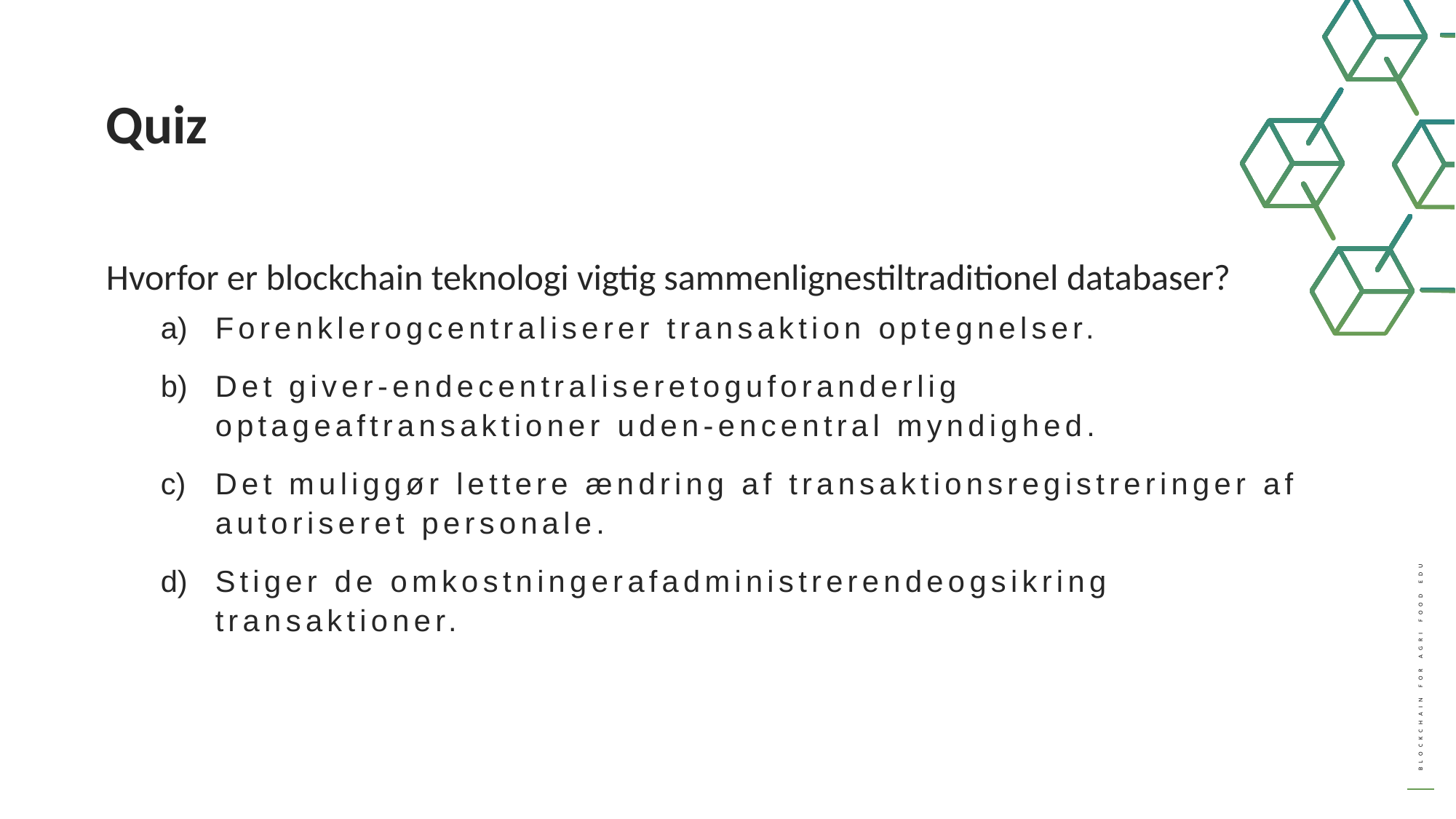

Quiz
Hvorfor er blockchain teknologi vigtig sammenlignestiltraditionel databaser?
Forenklerogcentraliserer transaktion optegnelser.
Det giver-endecentraliseretoguforanderlig optageaftransaktioner uden-encentral myndighed.
Det muliggør lettere ændring af transaktionsregistreringer af autoriseret personale.
Stiger de omkostningerafadministrerendeogsikring transaktioner.